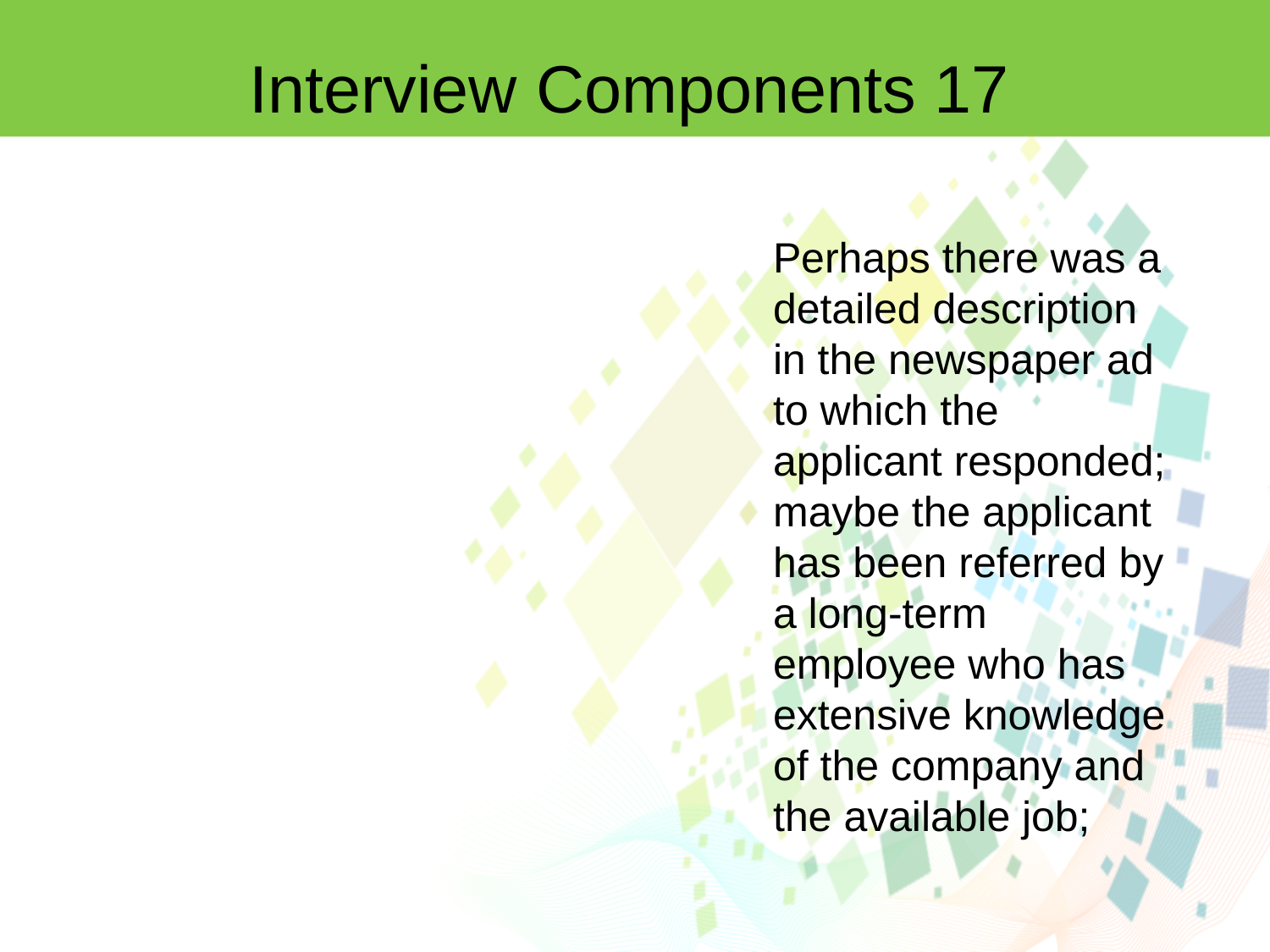

Interview Components 17
Perhaps there was a detailed description in the newspaper ad to which the applicant responded;
maybe the applicant has been referred by a long-term employee who has extensive knowledge of the company and the available job;